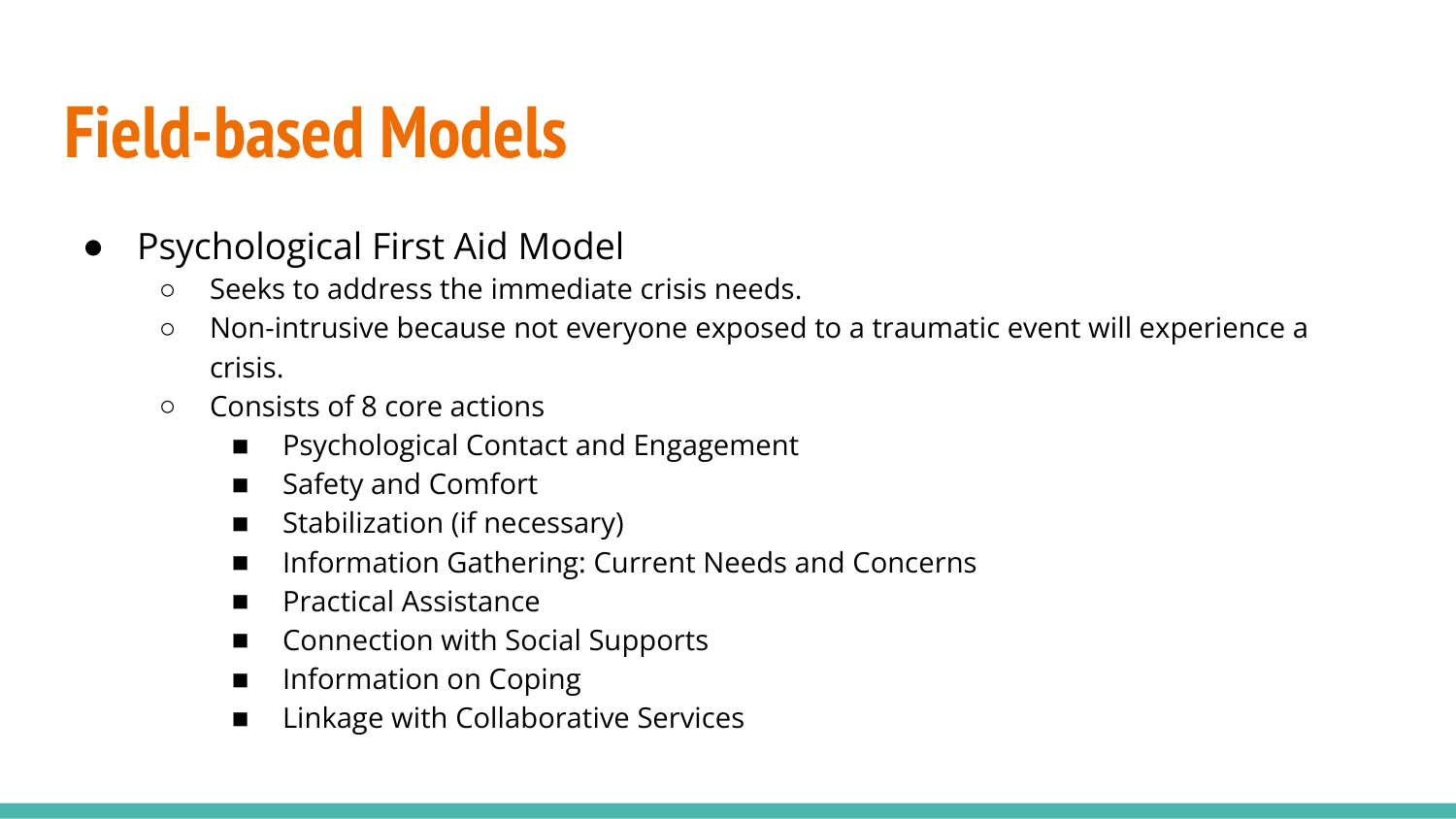

# Field-based Models
Psychological First Aid Model
Seeks to address the immediate crisis needs.
Non-intrusive because not everyone exposed to a traumatic event will experience a crisis.
Consists of 8 core actions
Psychological Contact and Engagement
Safety and Comfort
Stabilization (if necessary)
Information Gathering: Current Needs and Concerns
Practical Assistance
Connection with Social Supports
Information on Coping
Linkage with Collaborative Services